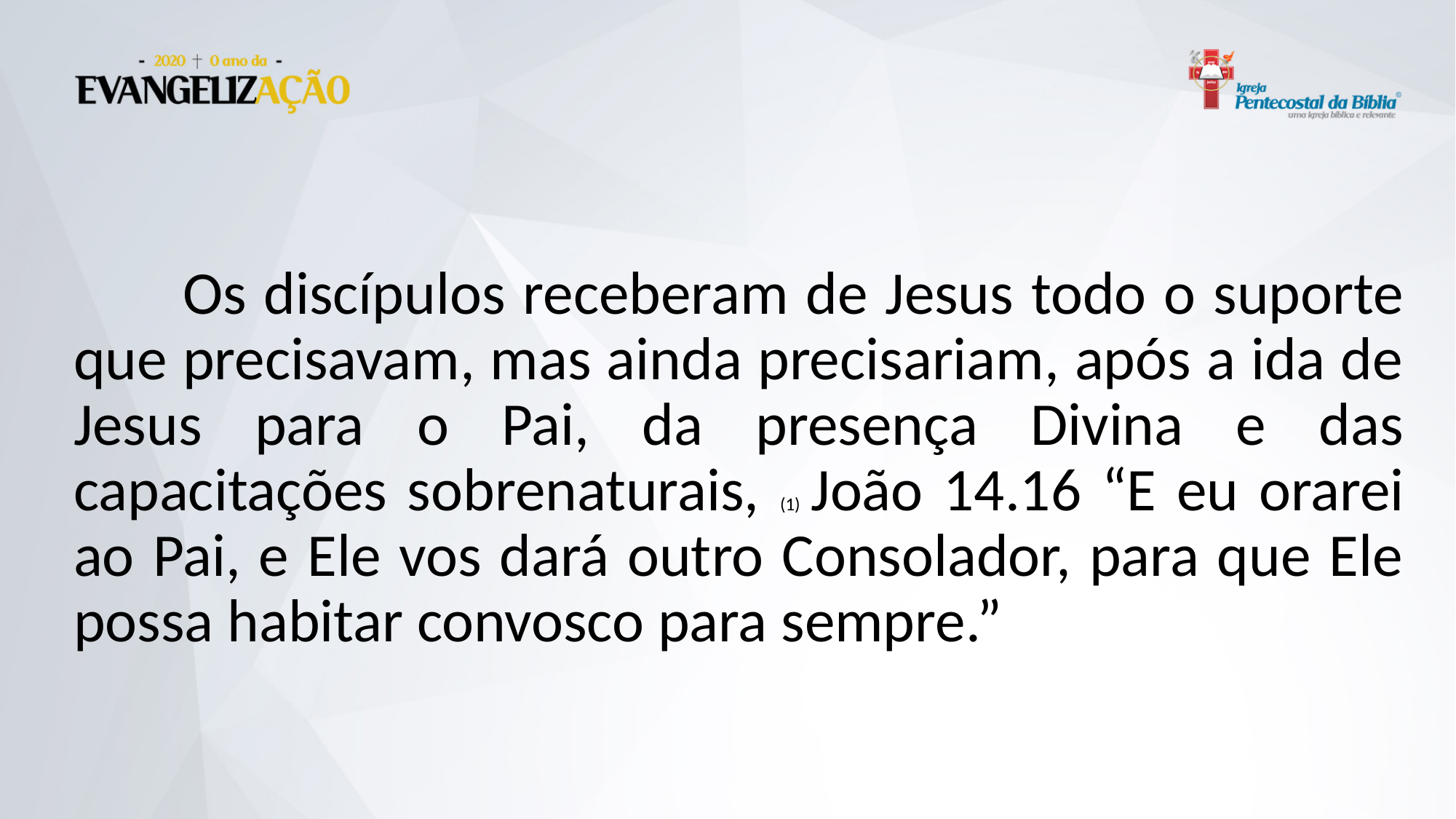

Os discípulos receberam de Jesus todo o suporte que precisavam, mas ainda precisariam, após a ida de Jesus para o Pai, da presença Divina e das capacitações sobrenaturais, (1) João 14.16 “E eu orarei ao Pai, e Ele vos dará outro Consolador, para que Ele possa habitar convosco para sempre.”